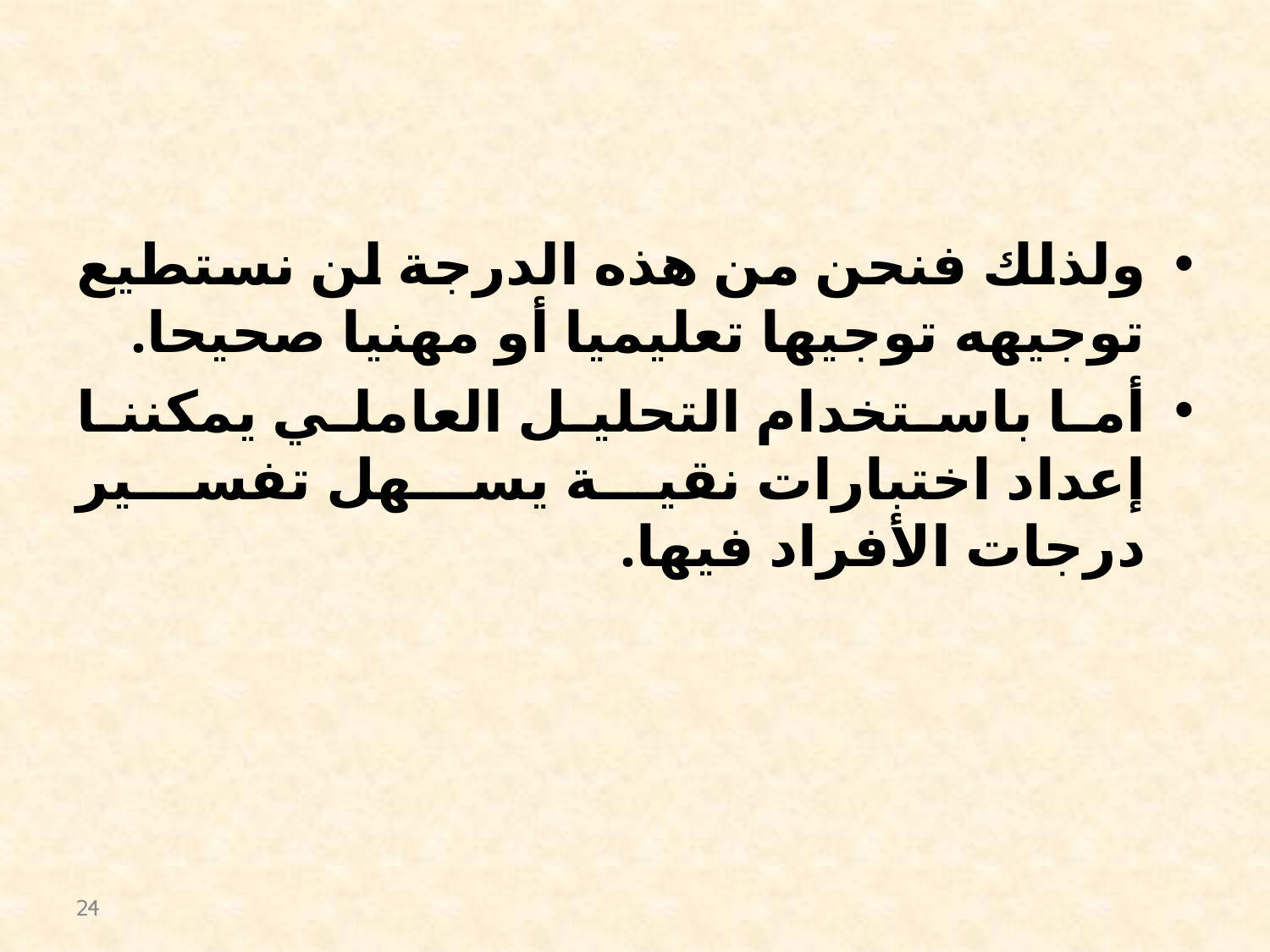

#
ولذلك فنحن من هذه الدرجة لن نستطيع توجيهه توجيها تعليميا أو مهنيا صحيحا.
أما باستخدام التحليل العاملي يمكننا إعداد اختبارات نقية يسهل تفسير درجات الأفراد فيها.

24